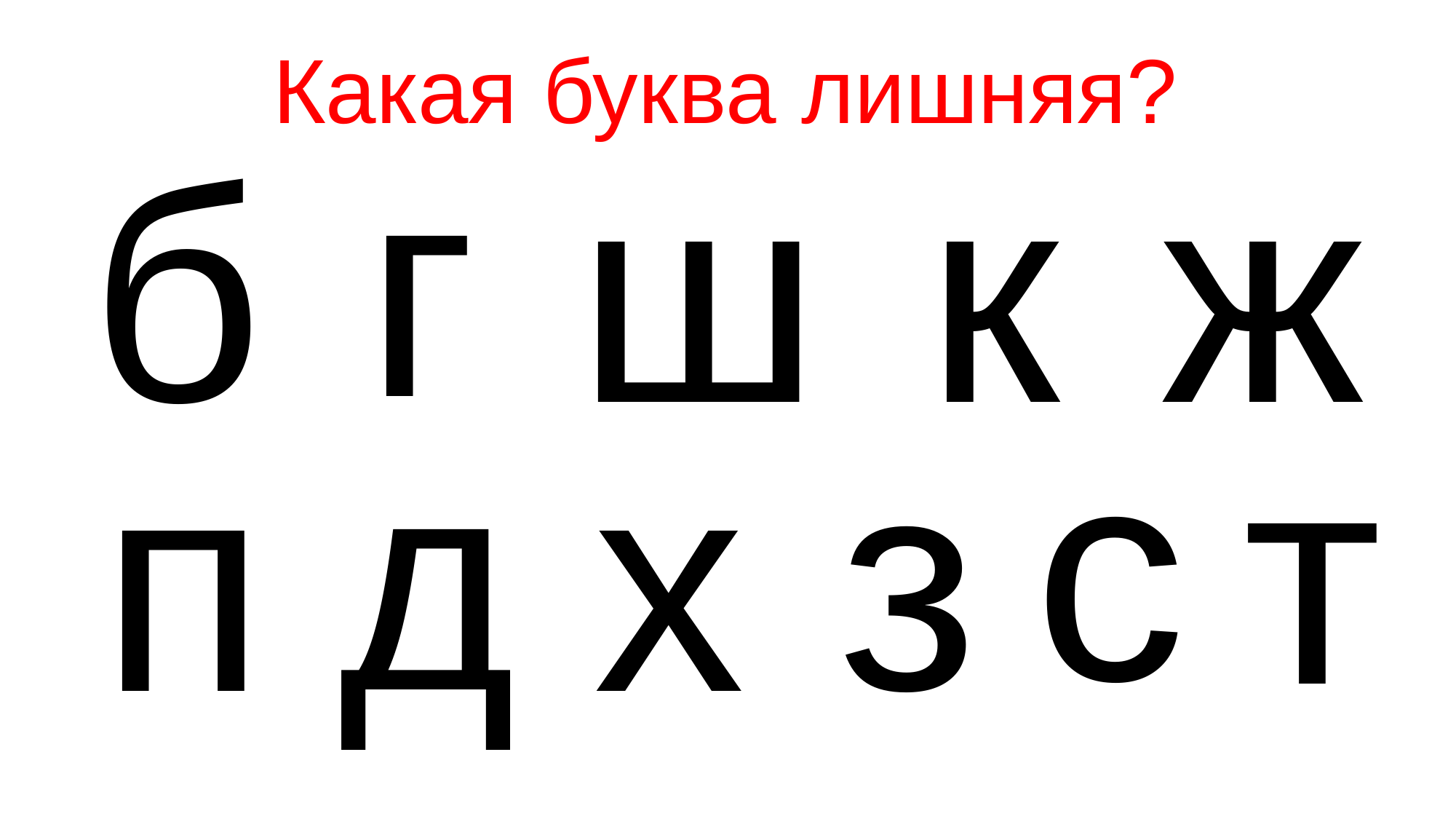

Какая буква лишняя?
г
б
ж
ш
к
с
т
з
д
п
х